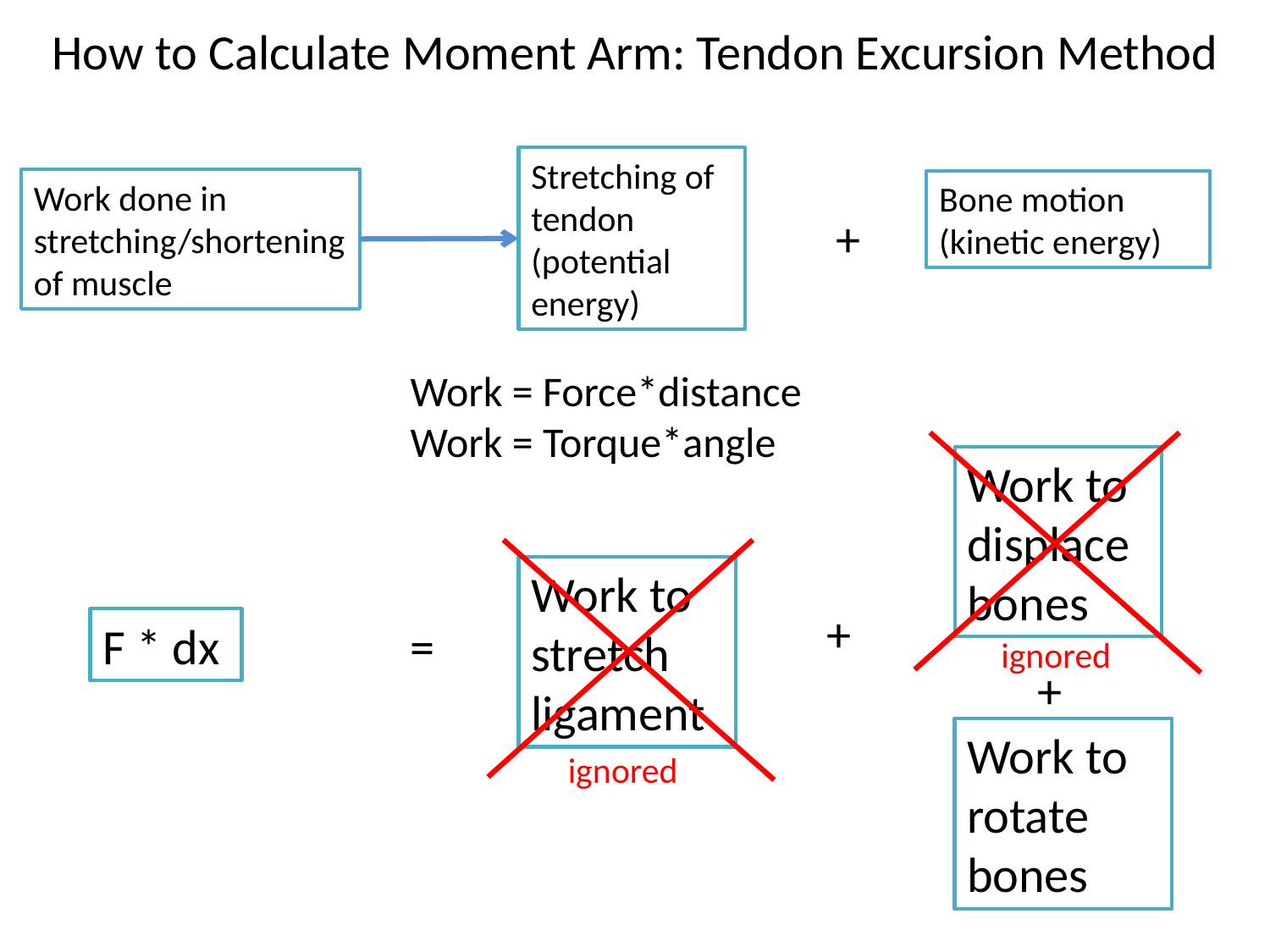

# How to Calculate Moment Arm: Tendon Excursion Method
Stretching of tendon (potential energy)
Work = Force*distance
Work = Torque*angle
Work done in stretching/shortening of muscle
Bone motion (kinetic energy)
+
Work to displace bones
+
ignored
+
Work to rotate bones
Work to stretch ligament
=
ignored
F * dx